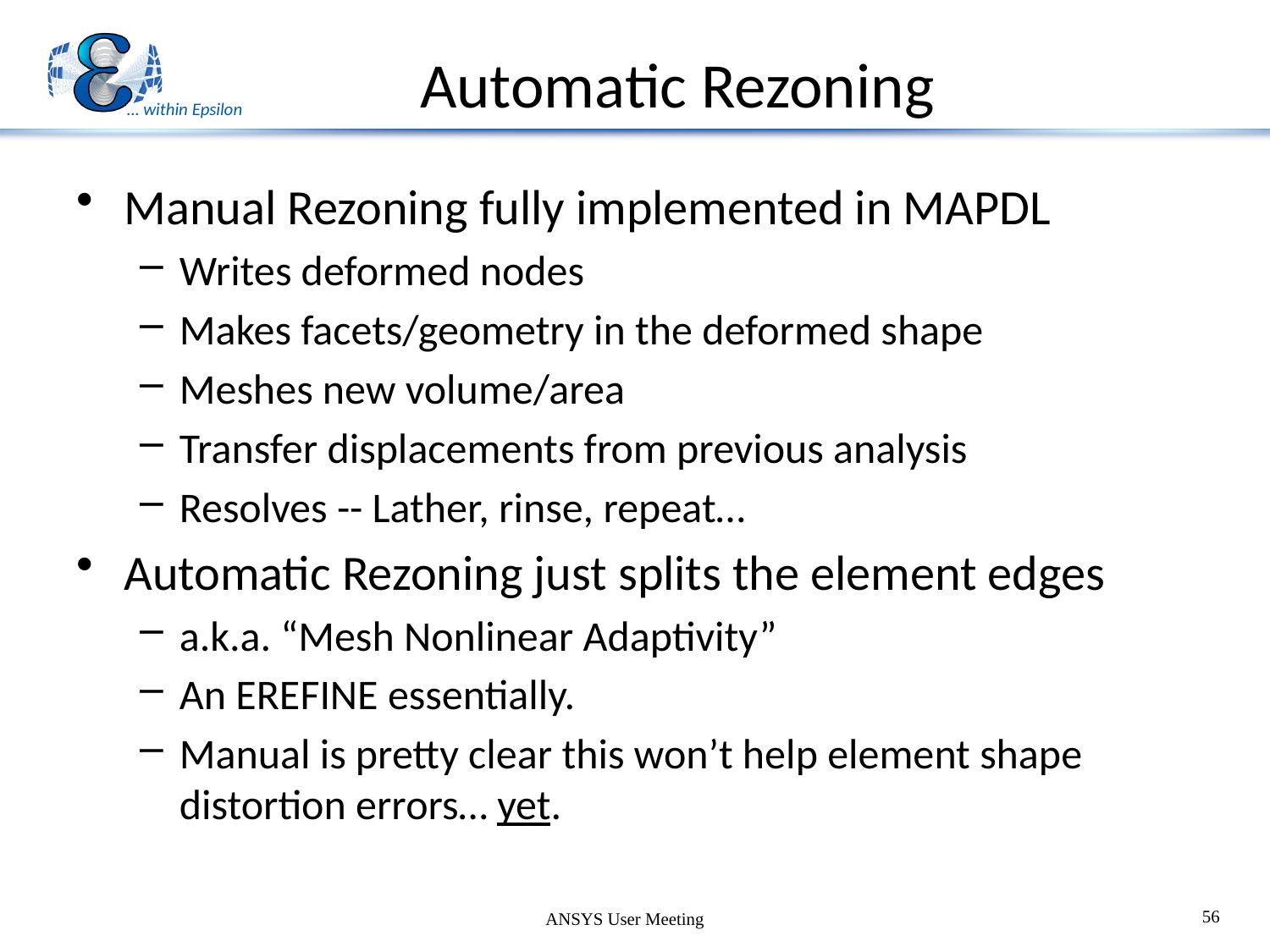

# Automatic Rezoning
Manual Rezoning fully implemented in MAPDL
Writes deformed nodes
Makes facets/geometry in the deformed shape
Meshes new volume/area
Transfer displacements from previous analysis
Resolves -- Lather, rinse, repeat…
Automatic Rezoning just splits the element edges
a.k.a. “Mesh Nonlinear Adaptivity”
An EREFINE essentially.
Manual is pretty clear this won’t help element shape distortion errors… yet.